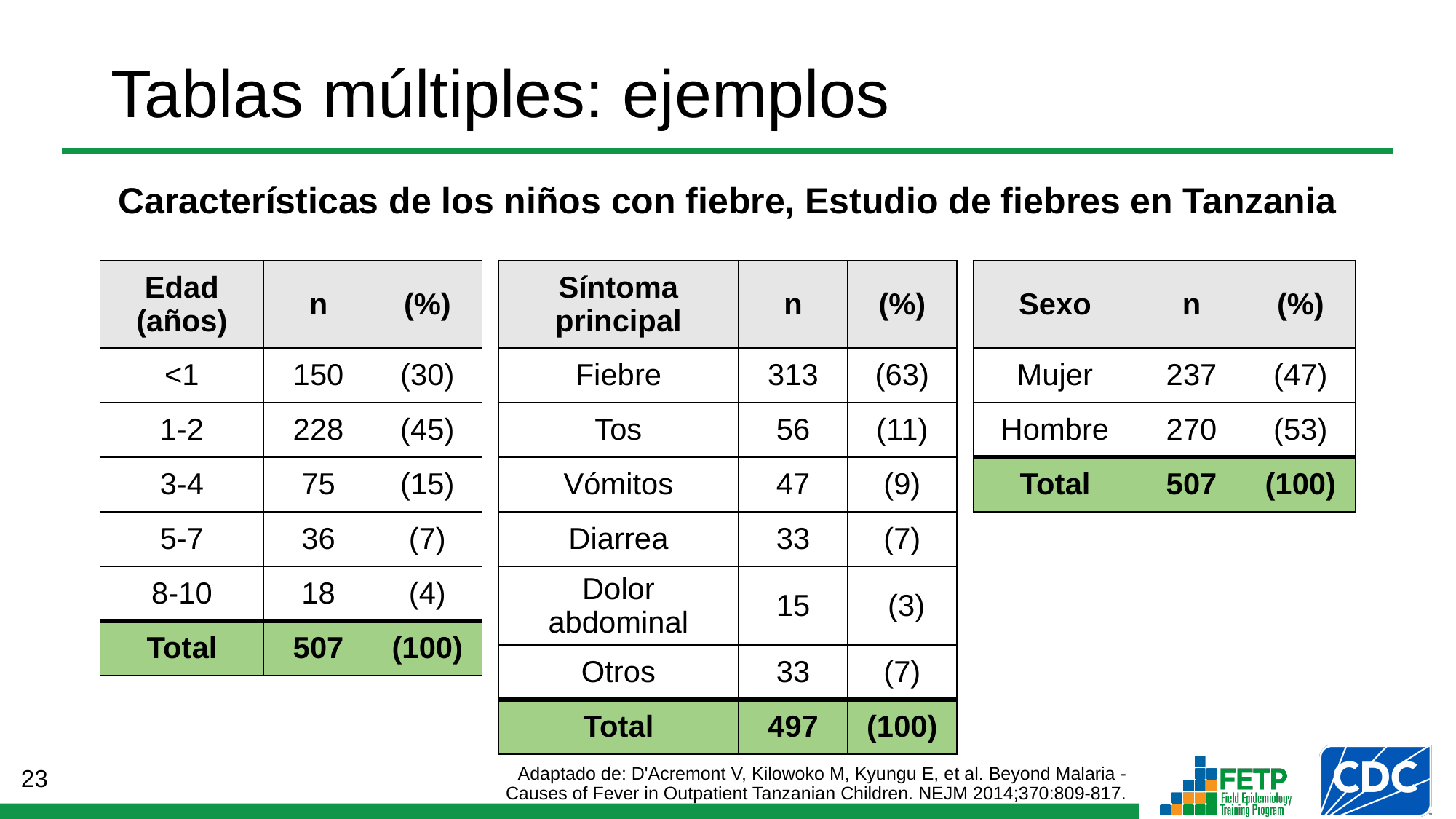

# Tablas múltiples: ejemplos
Características de los niños con fiebre, Estudio de fiebres en Tanzania
| Edad (años) | n | (%) |
| --- | --- | --- |
| <1 | 150 | (30) |
| 1-2 | 228 | (45) |
| 3-4 | 75 | (15) |
| 5-7 | 36 | (7) |
| 8-10 | 18 | (4) |
| Total | 507 | (100) |
| Síntoma principal | n | (%) |
| --- | --- | --- |
| Fiebre | 313 | (63) |
| Tos | 56 | (11) |
| Vómitos | 47 | (9) |
| Diarrea | 33 | (7) |
| Dolor abdominal | 15 | (3) |
| Otros | 33 | (7) |
| Total | 497 | (100) |
| Sexo | n | (%) |
| --- | --- | --- |
| Mujer | 237 | (47) |
| Hombre | 270 | (53) |
| Total | 507 | (100) |
Adaptado de: D'Acremont V, Kilowoko M, Kyungu E, et al. Beyond Malaria - Causes of Fever in Outpatient Tanzanian Children. NEJM 2014;370:809-817.